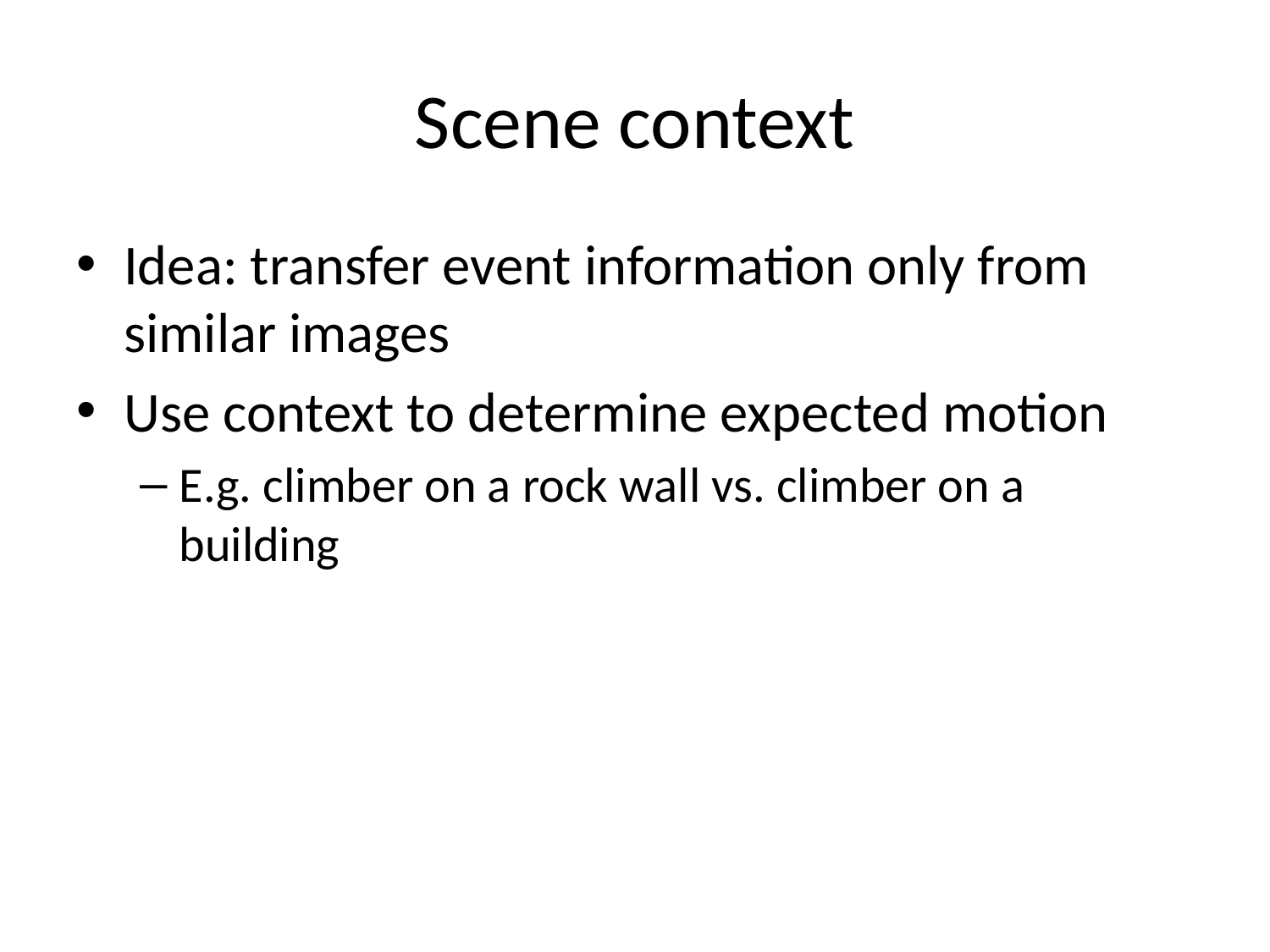

# Scene context
Idea: transfer event information only from similar images
Use context to determine expected motion
E.g. climber on a rock wall vs. climber on a building